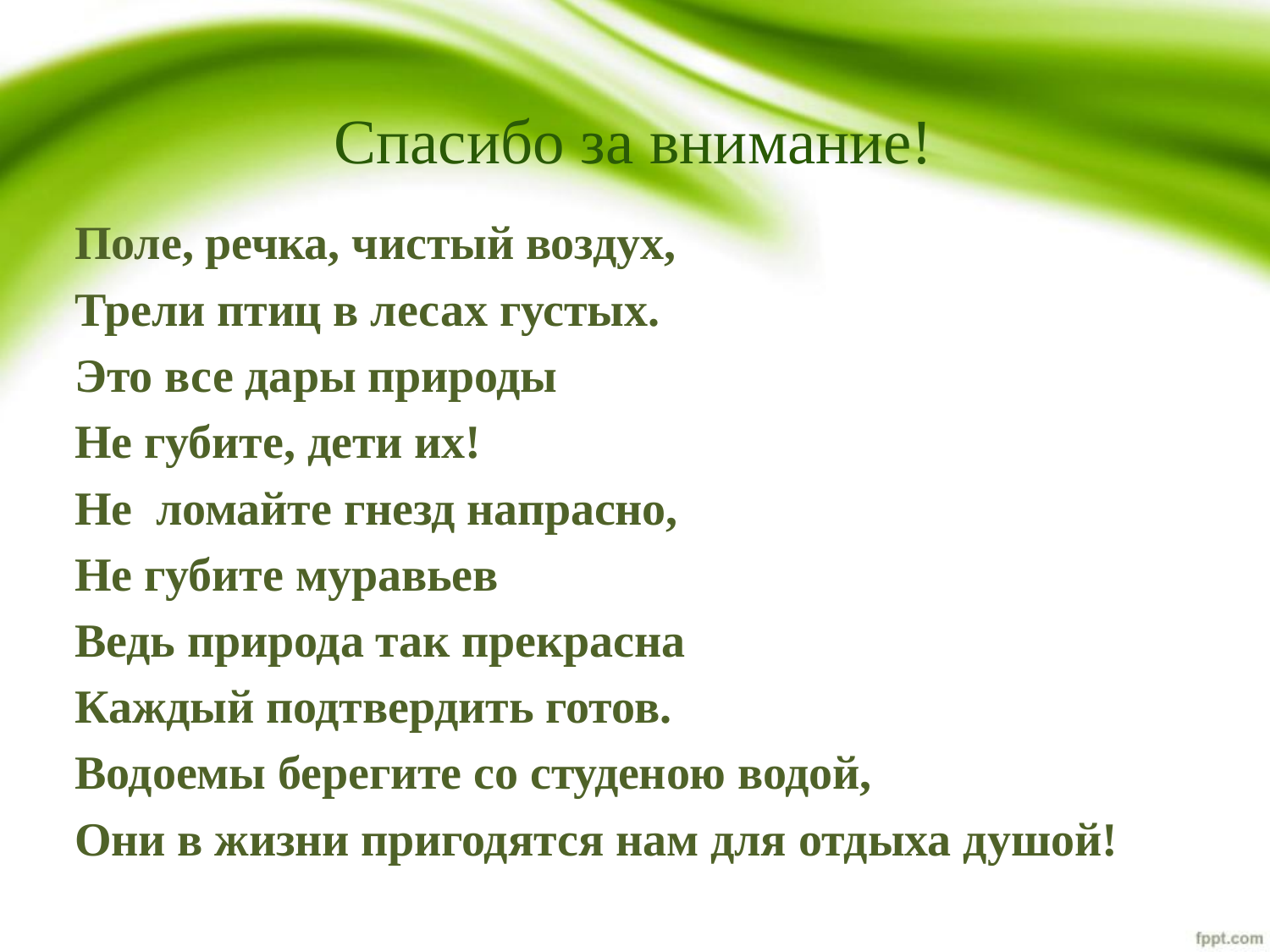

# Спасибо за внимание!
Поле, речка, чистый воздух,
Трели птиц в лесах густых.
Это все дары природы
Не губите, дети их!
Не  ломайте гнезд напрасно,
Не губите муравьев
Ведь природа так прекрасна
Каждый подтвердить готов.
Водоемы берегите со студеною водой,
Они в жизни пригодятся нам для отдыха душой!